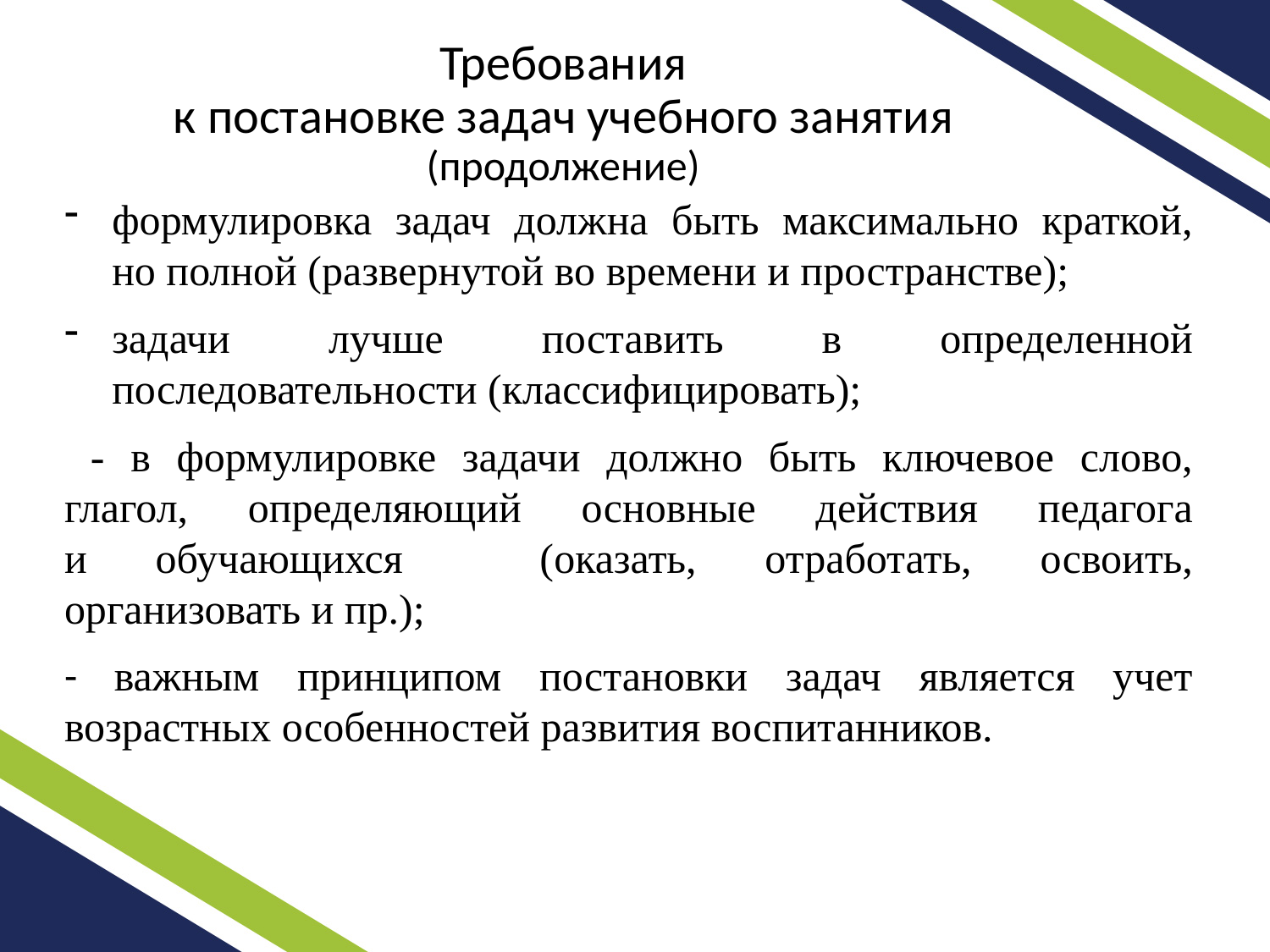

# Требования к постановке задач учебного занятия (продолжение)
формулировка задач должна быть максимально краткой,
но полной (развернутой во времени и пространстве);

задачи лучше поставить в определенной последовательности (классифицировать);

 - в формулировке задачи должно быть ключевое слово, глагол, определяющий основные действия педагога
и обучающихся  (оказать, отработать, освоить,
организовать и пр.);

- важным принципом постановки задач является учет возрастных особенностей развития воспитанников.